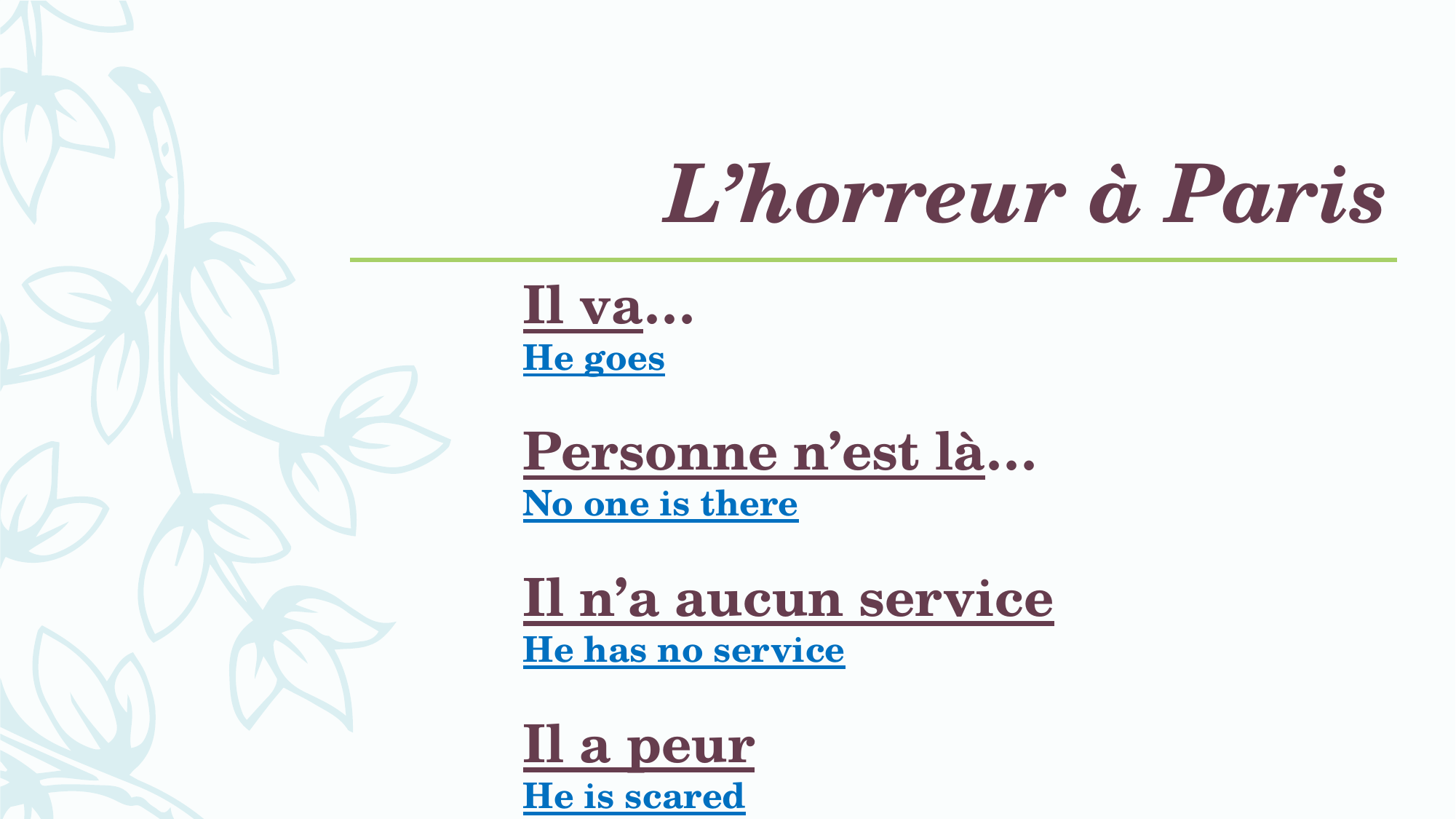

# L’horreur à Paris
Il va…
He goes

Personne n’est là…
No one is there

Il n’a aucun service
He has no service

Il a peur
He is scared